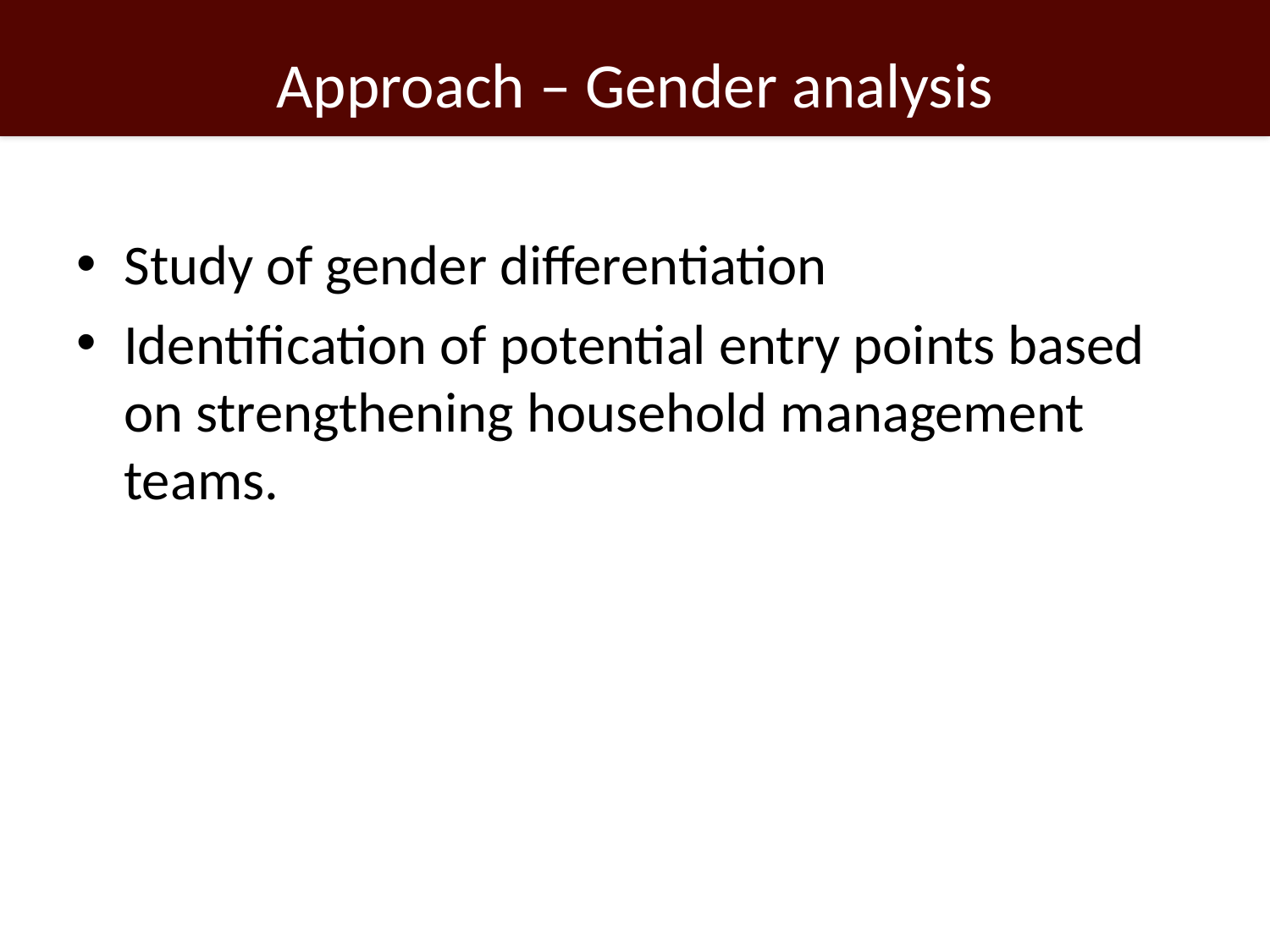

# Approach – Gender analysis
Study of gender differentiation
Identification of potential entry points based on strengthening household management teams.